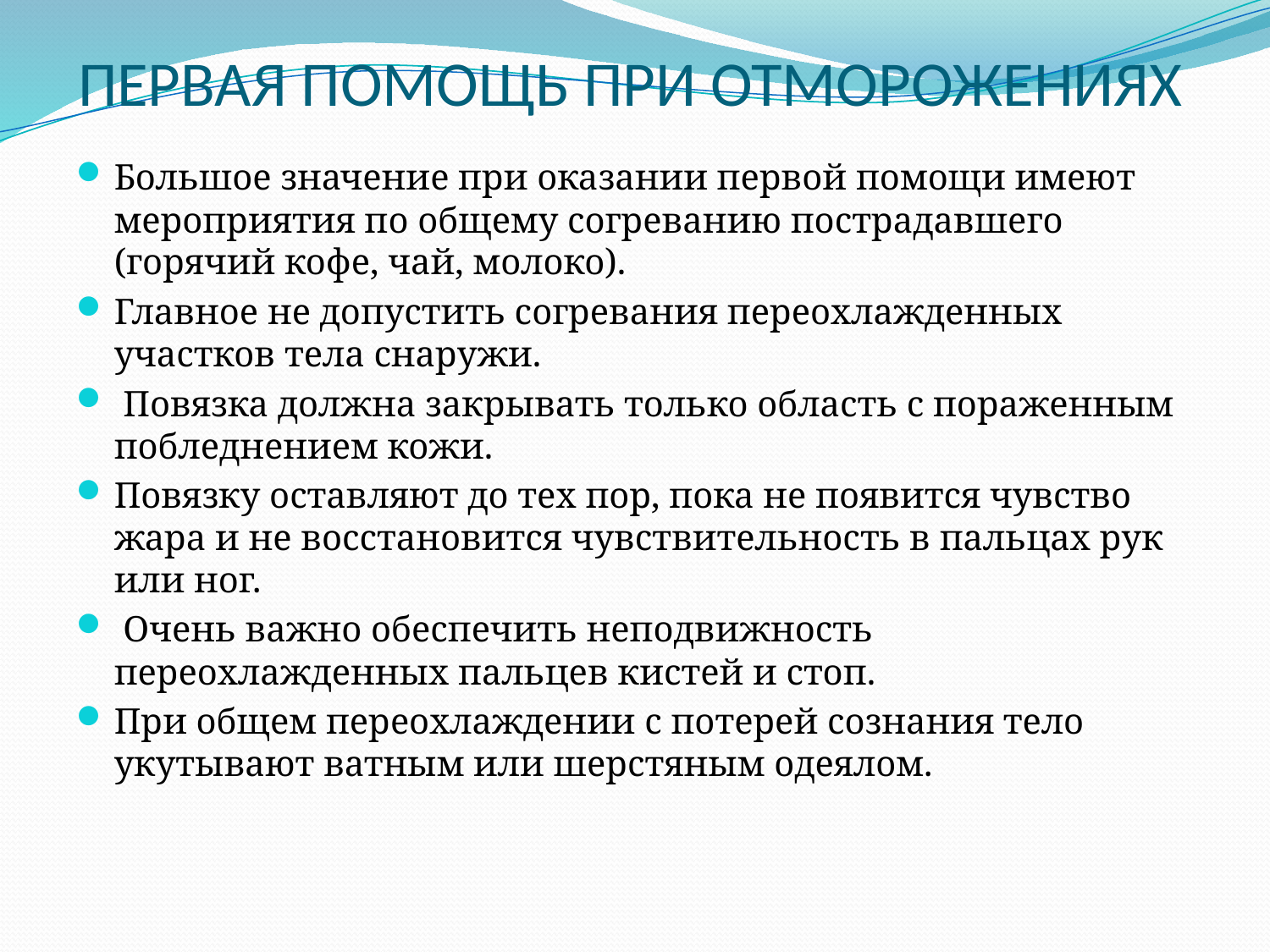

# ПЕРВАЯ ПОМОЩЬ ПРИ ОТМОРОЖЕНИЯХ
Большое значение при оказании первой помощи имеют мероприятия по общему согреванию пострадавшего (горячий кофе, чай, молоко).
Главное не допустить согревания переохлажденных участков тела снаружи.
 Повязка должна закрывать только область с пораженным побледнением кожи.
Повязку оставляют до тех пор, пока не появится чувство жара и не восстановится чувствительность в пальцах рук или ног.
 Очень важно обеспечить неподвижность переохлажденных пальцев кистей и стоп.
При общем переохлаждении с потерей сознания тело укутывают ватным или шерстяным одеялом.